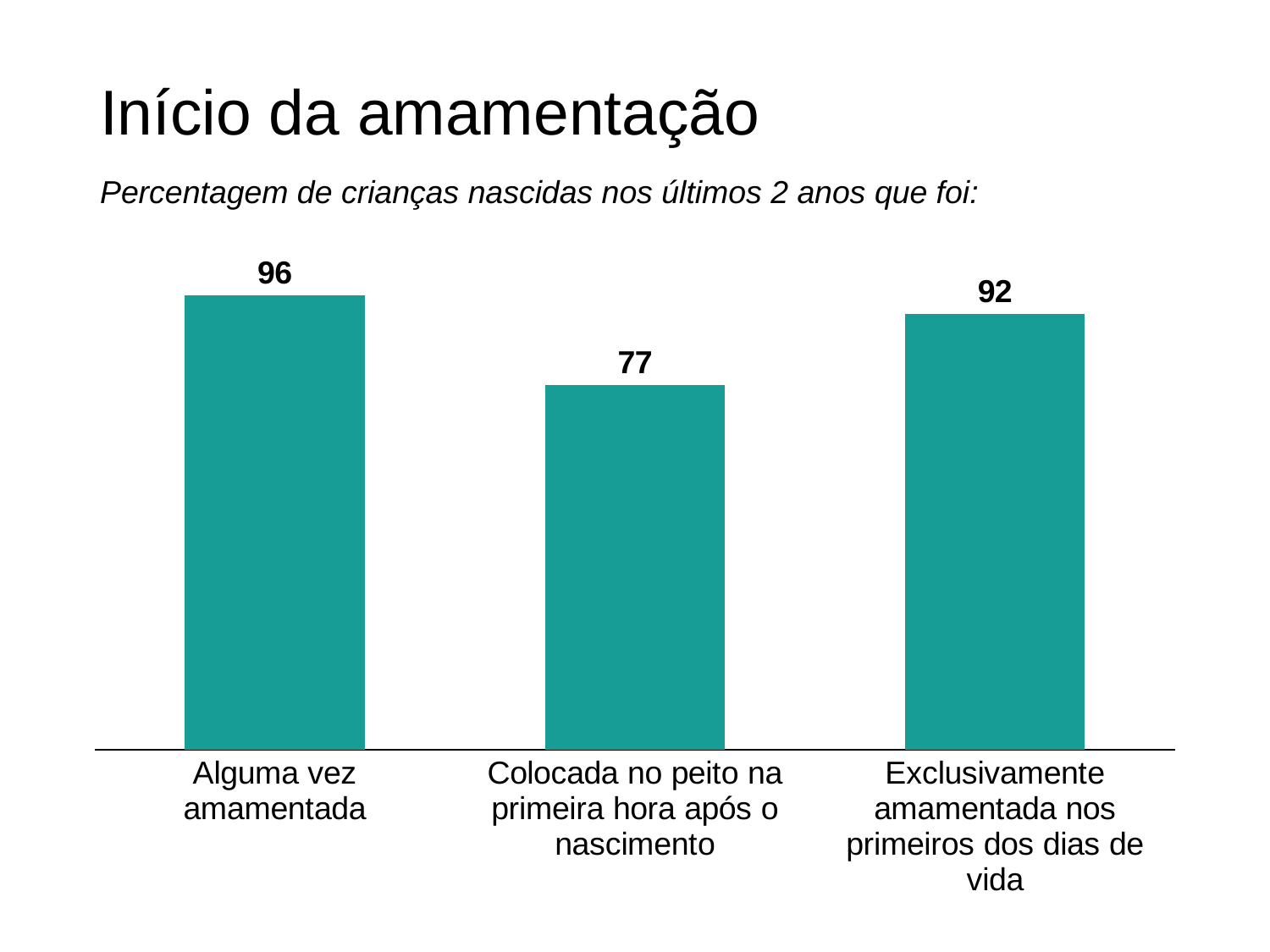

# Início da amamentação
Percentagem de crianças nascidas nos últimos 2 anos que foi:

### Chart

| Category | Alguma vez amamentada |
|---|---|
| Alguma vez amamentada | 96.0 |
| Colocada no peito na primeira hora após o nascimento | 77.0 |
| Exclusivamente amamentada nos primeiros dos dias de vida | 92.0 |